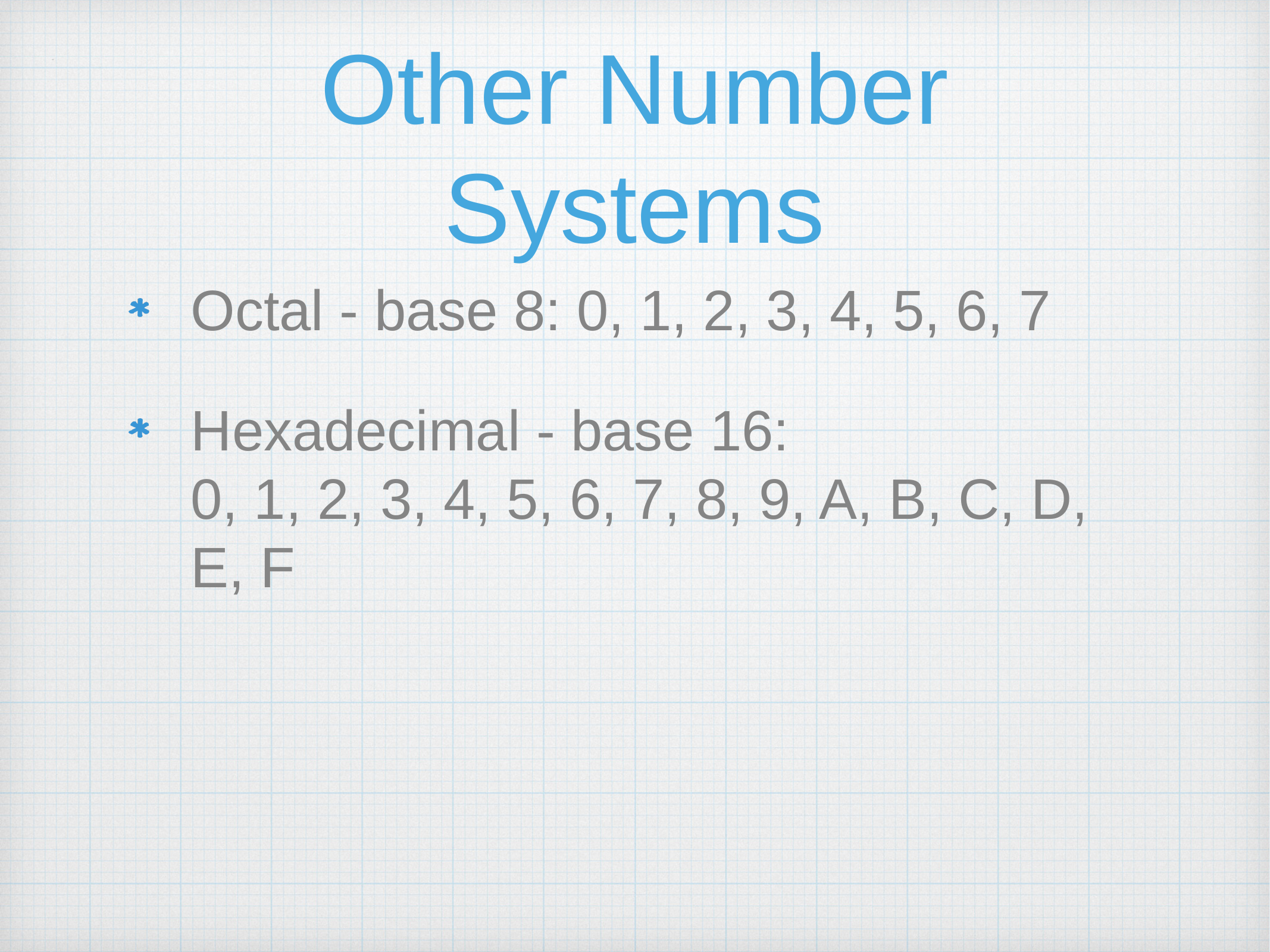

# Other Number Systems
Octal - base 8: 0, 1, 2, 3, 4, 5, 6, 7
Hexadecimal - base 16:
0, 1, 2, 3, 4, 5, 6, 7, 8, 9, A, B, C, D, E, F